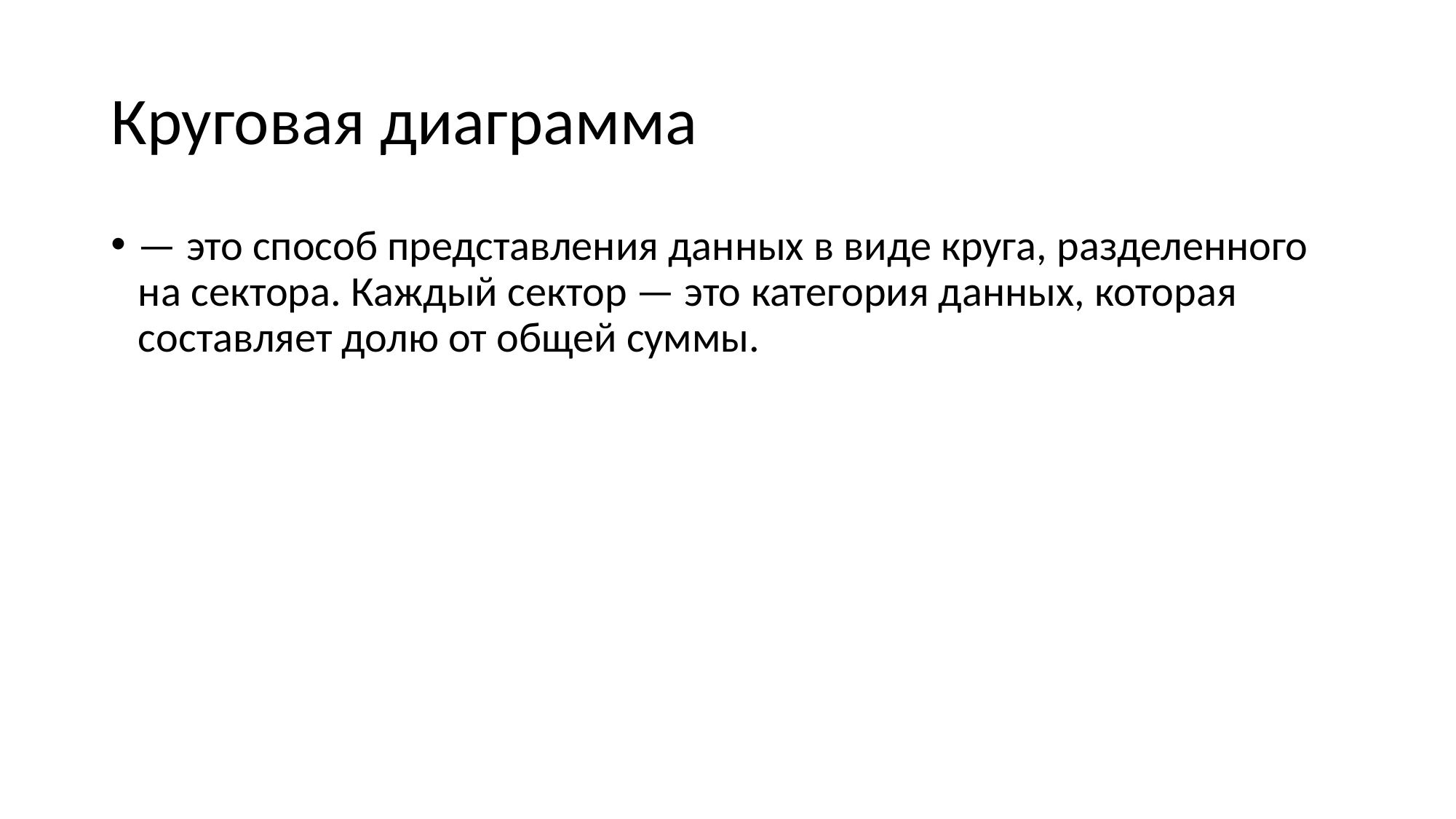

# Круговая диаграмма
— это способ представления данных в виде круга, разделенного на сектора. Каждый сектор — это категория данных, которая составляет долю от общей суммы.